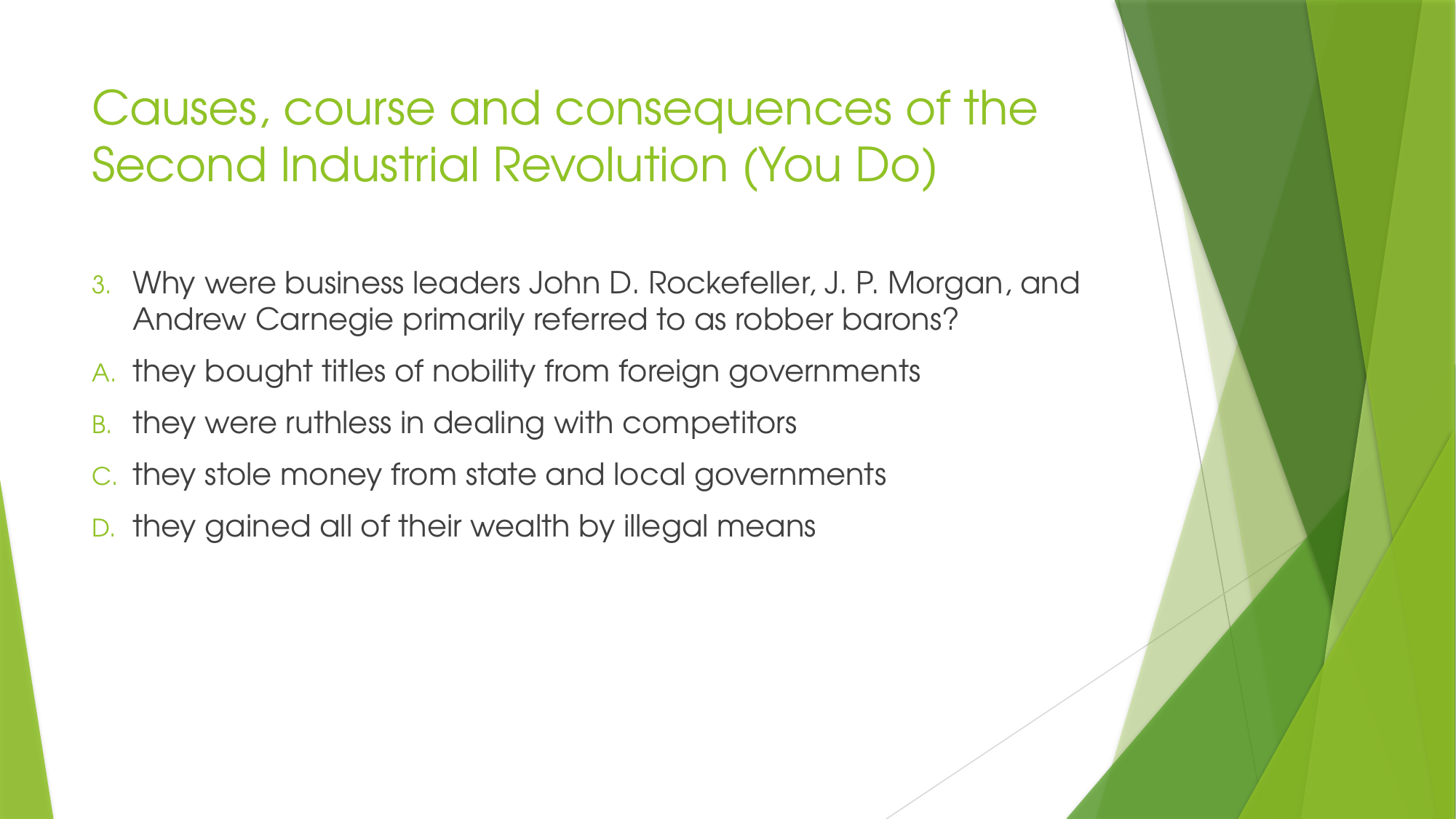

# Causes, course and consequences of the Second Industrial Revolution (You Do)
Why were business leaders John D. Rockefeller, J. P. Morgan, and Andrew Carnegie primarily referred to as robber barons?
they bought titles of nobility from foreign governments
they were ruthless in dealing with competitors
they stole money from state and local governments
they gained all of their wealth by illegal means